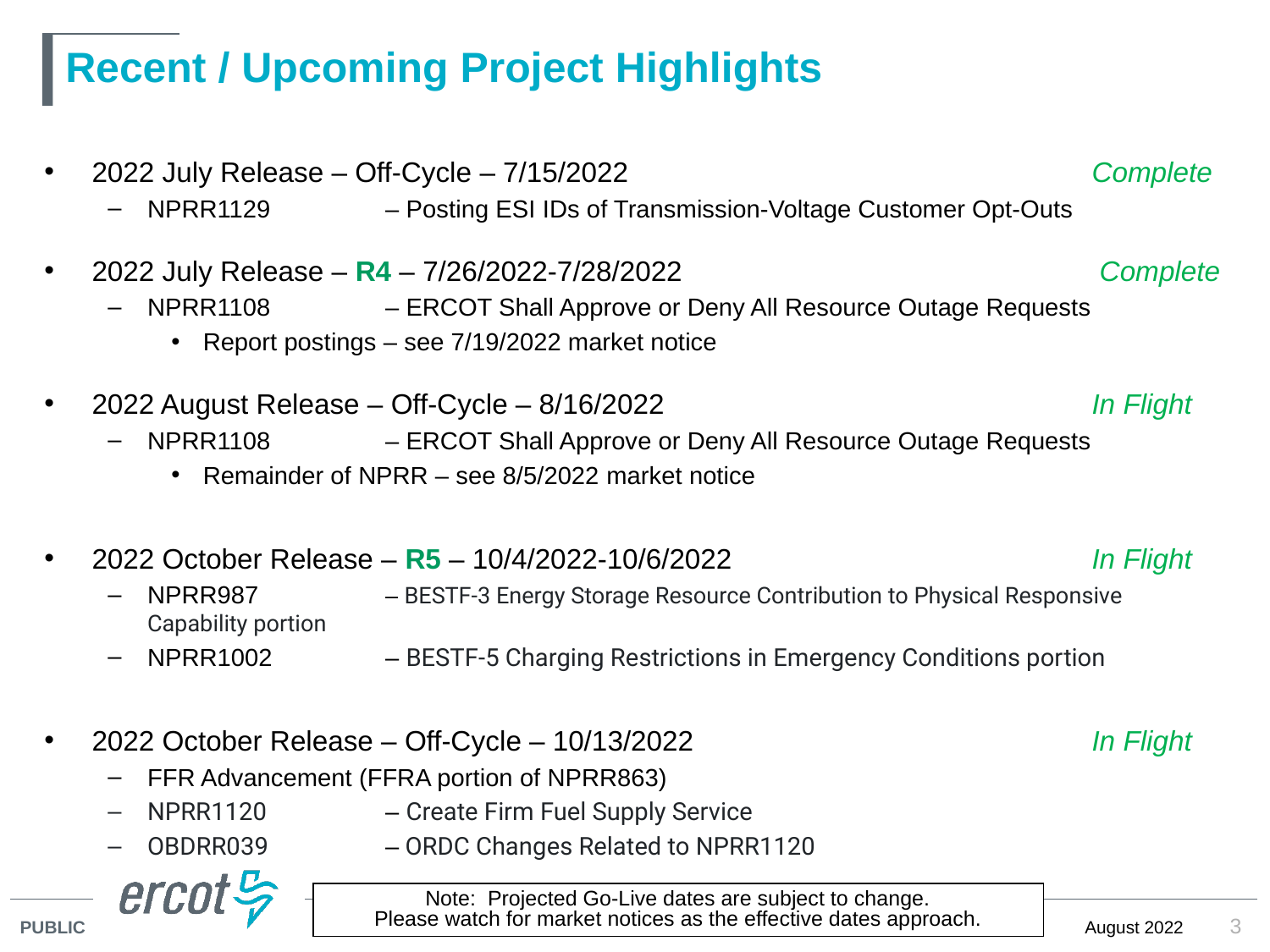

# Recent / Upcoming Project Highlights
2022 July Release – Off-Cycle – 7/15/2022	Complete
NPRR1129	– Posting ESI IDs of Transmission-Voltage Customer Opt-Outs

2022 July Release – R4 – 7/26/2022-7/28/2022	 Complete
NPRR1108	– ERCOT Shall Approve or Deny All Resource Outage Requests
Report postings – see 7/19/2022 market notice

2022 August Release – Off-Cycle – 8/16/2022	In Flight
NPRR1108	– ERCOT Shall Approve or Deny All Resource Outage Requests
Remainder of NPRR – see 8/5/2022 market notice

2022 October Release – R5 – 10/4/2022-10/6/2022	In Flight
NPRR987	– BESTF-3 Energy Storage Resource Contribution to Physical Responsive Capability portion
NPRR1002	– BESTF-5 Charging Restrictions in Emergency Conditions portion

2022 October Release – Off-Cycle – 10/13/2022	In Flight
FFR Advancement (FFRA portion of NPRR863)
NPRR1120	– Create Firm Fuel Supply Service
OBDRR039	– ORDC Changes Related to NPRR1120
Note:  Projected Go-Live dates are subject to change.
Please watch for market notices as the effective dates approach.
3